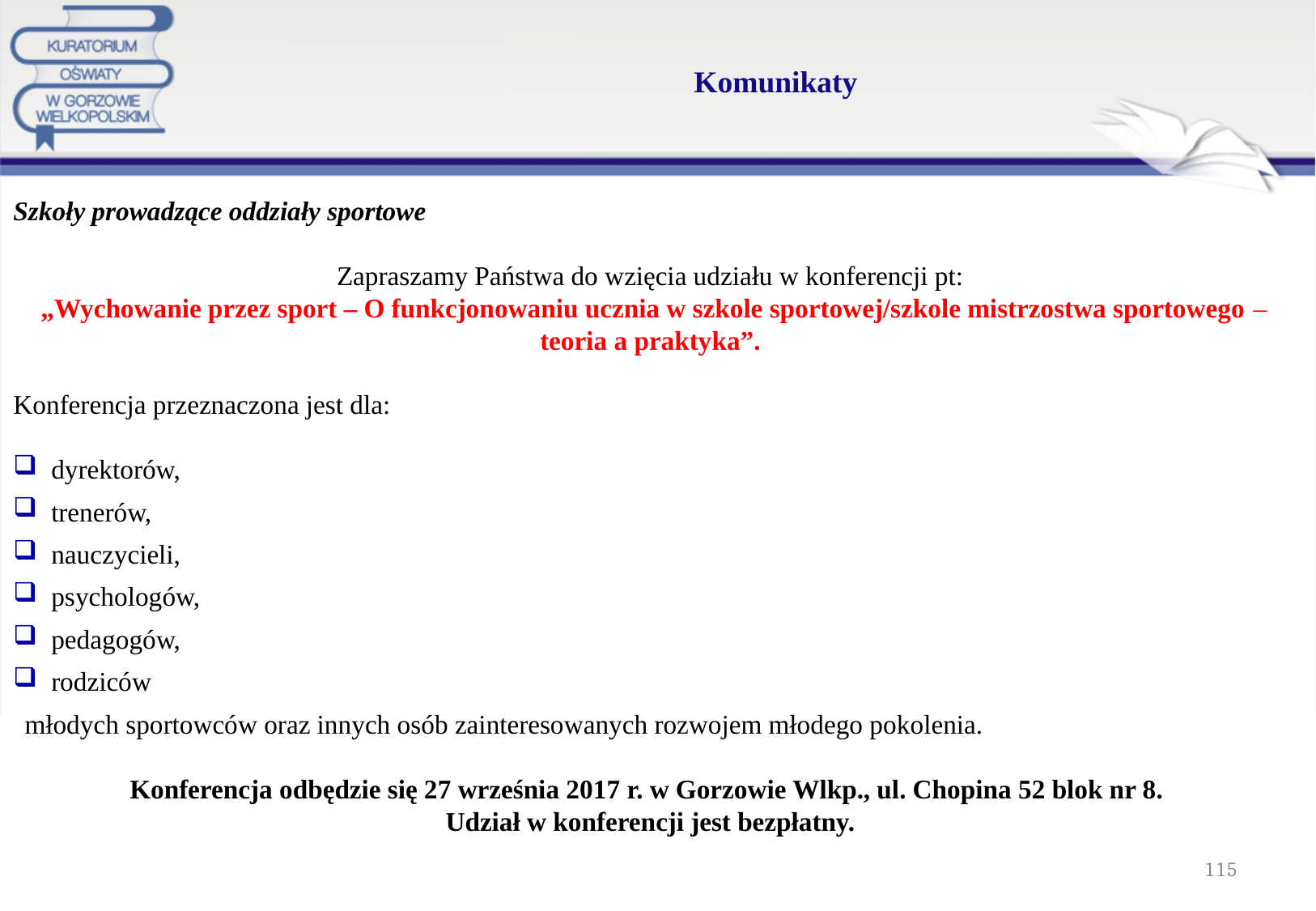

# Komunikaty
Szkoły prowadzące oddziały sportowe

Zapraszamy Państwa do wzięcia udziału w konferencji pt:
 „Wychowanie przez sport – O funkcjonowaniu ucznia w szkole sportowej/szkole mistrzostwa sportowego – teoria a praktyka”.

Konferencja przeznaczona jest dla:

dyrektorów,
trenerów,
nauczycieli,
psychologów,
pedagogów,
rodziców
młodych sportowców oraz innych osób zainteresowanych rozwojem młodego pokolenia.

Konferencja odbędzie się 27 września 2017 r. w Gorzowie Wlkp., ul. Chopina 52 blok nr 8.
Udział w konferencji jest bezpłatny.

115